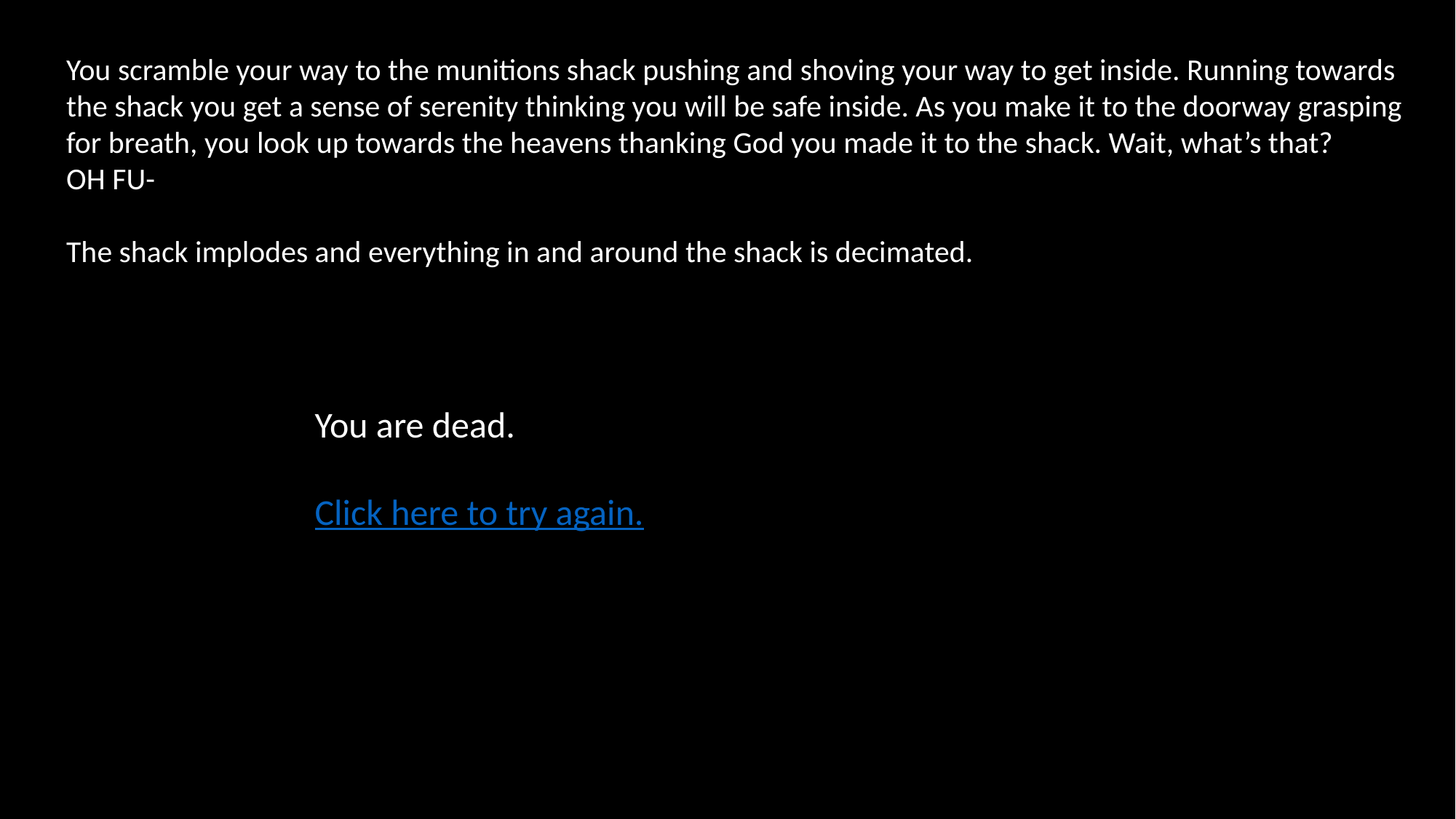

You scramble your way to the munitions shack pushing and shoving your way to get inside. Running towards the shack you get a sense of serenity thinking you will be safe inside. As you make it to the doorway grasping for breath, you look up towards the heavens thanking God you made it to the shack. Wait, what’s that?
OH FU-

The shack implodes and everything in and around the shack is decimated.
You are dead.

Click here to try again.